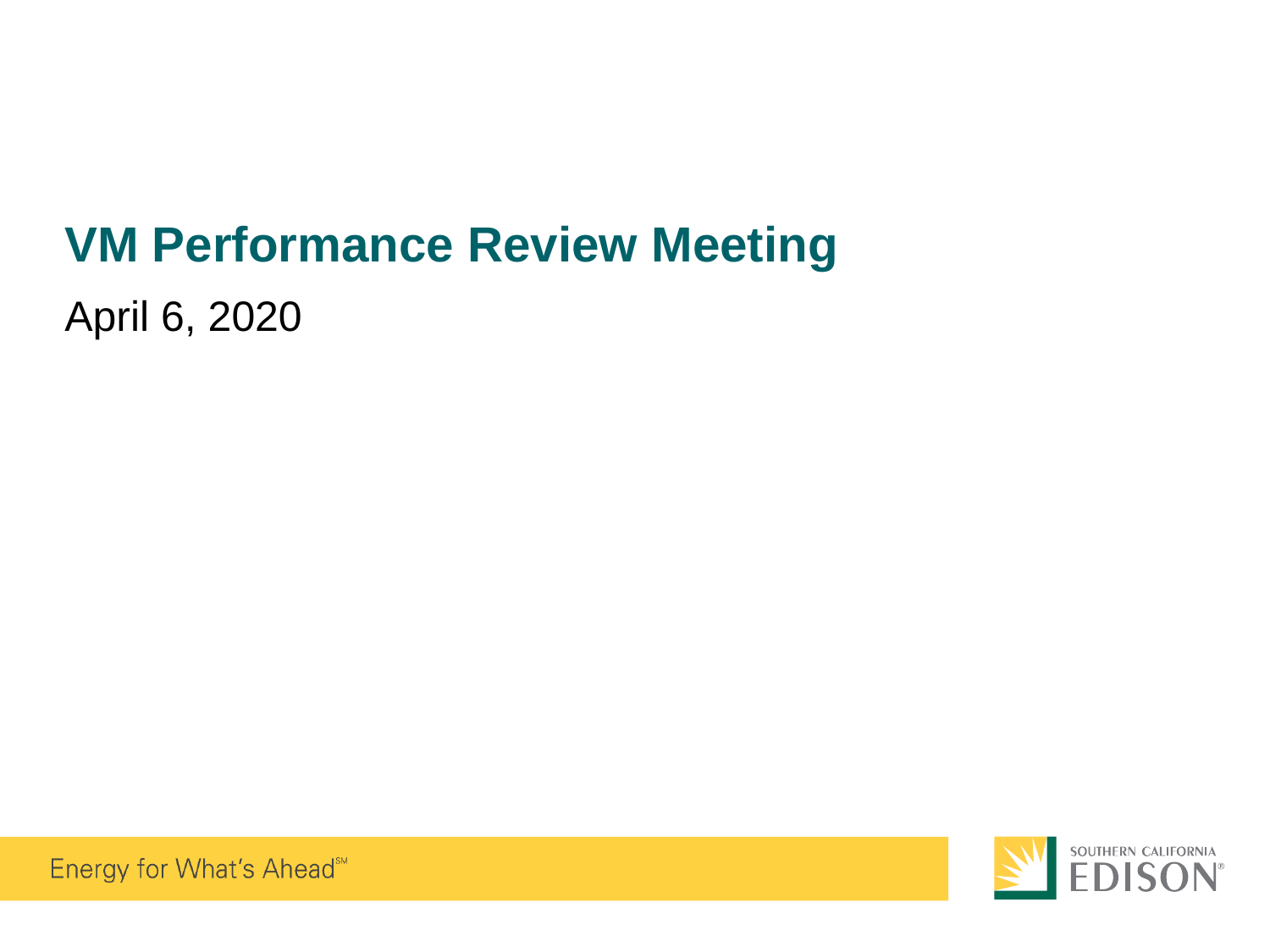

overall_0_132149625091576866 columns_1_132149625091576866
# VM Performance Review Meeting
April 6, 2020